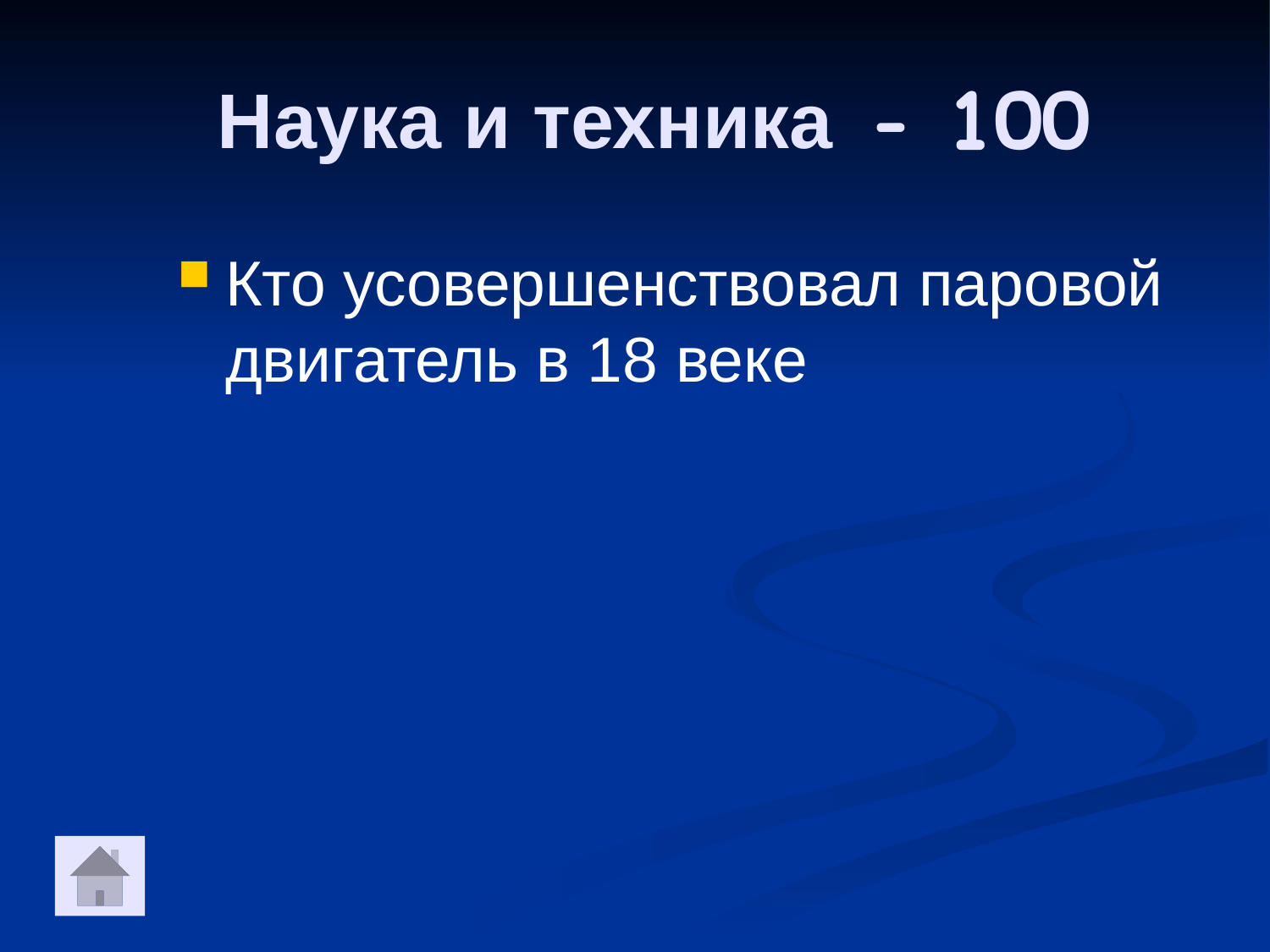

Наука и техника - 100
Кто усовершенствовал паровой двигатель в 18 веке